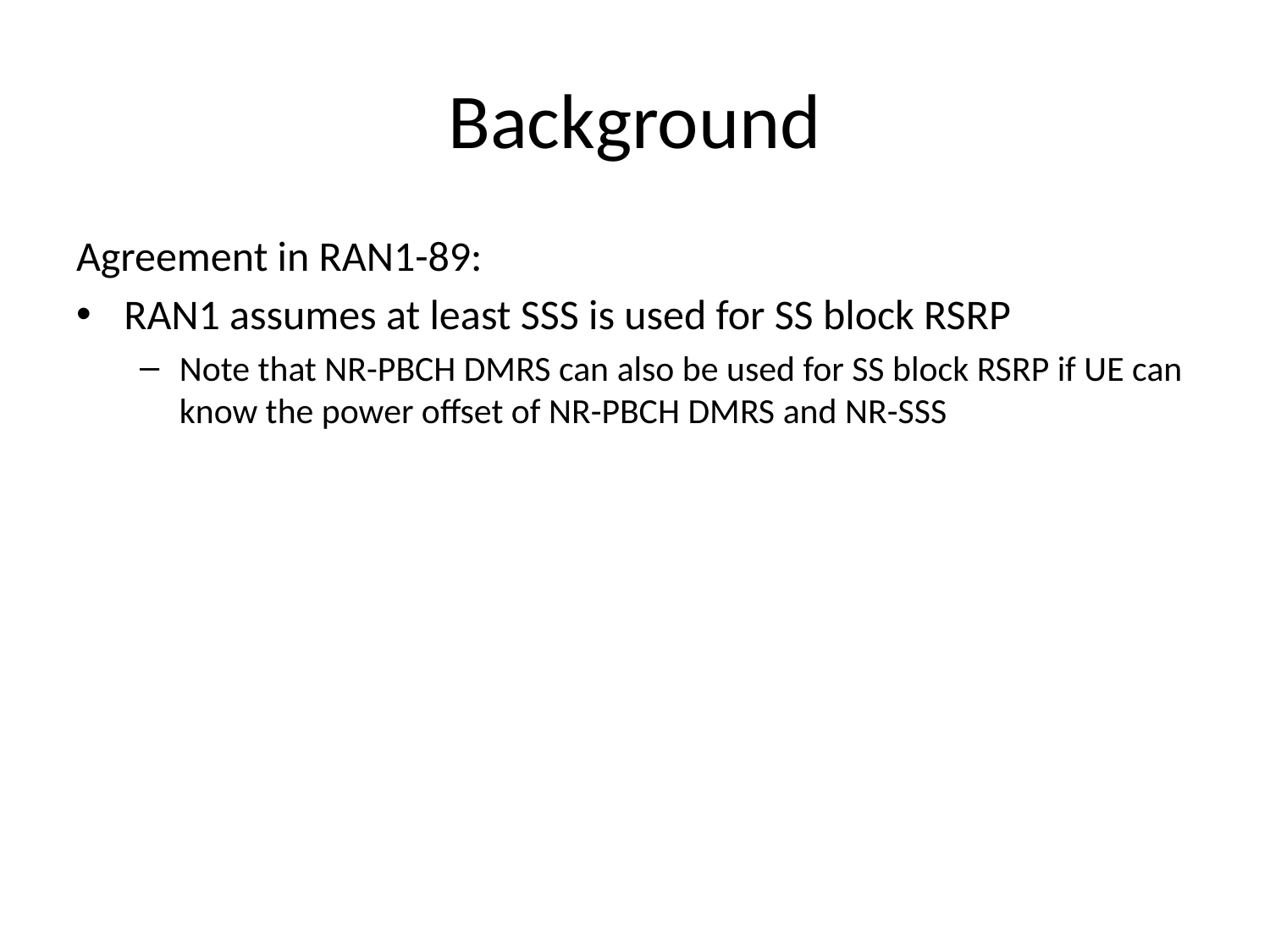

# Background
Agreement in RAN1-89:
RAN1 assumes at least SSS is used for SS block RSRP
Note that NR-PBCH DMRS can also be used for SS block RSRP if UE can know the power offset of NR-PBCH DMRS and NR-SSS